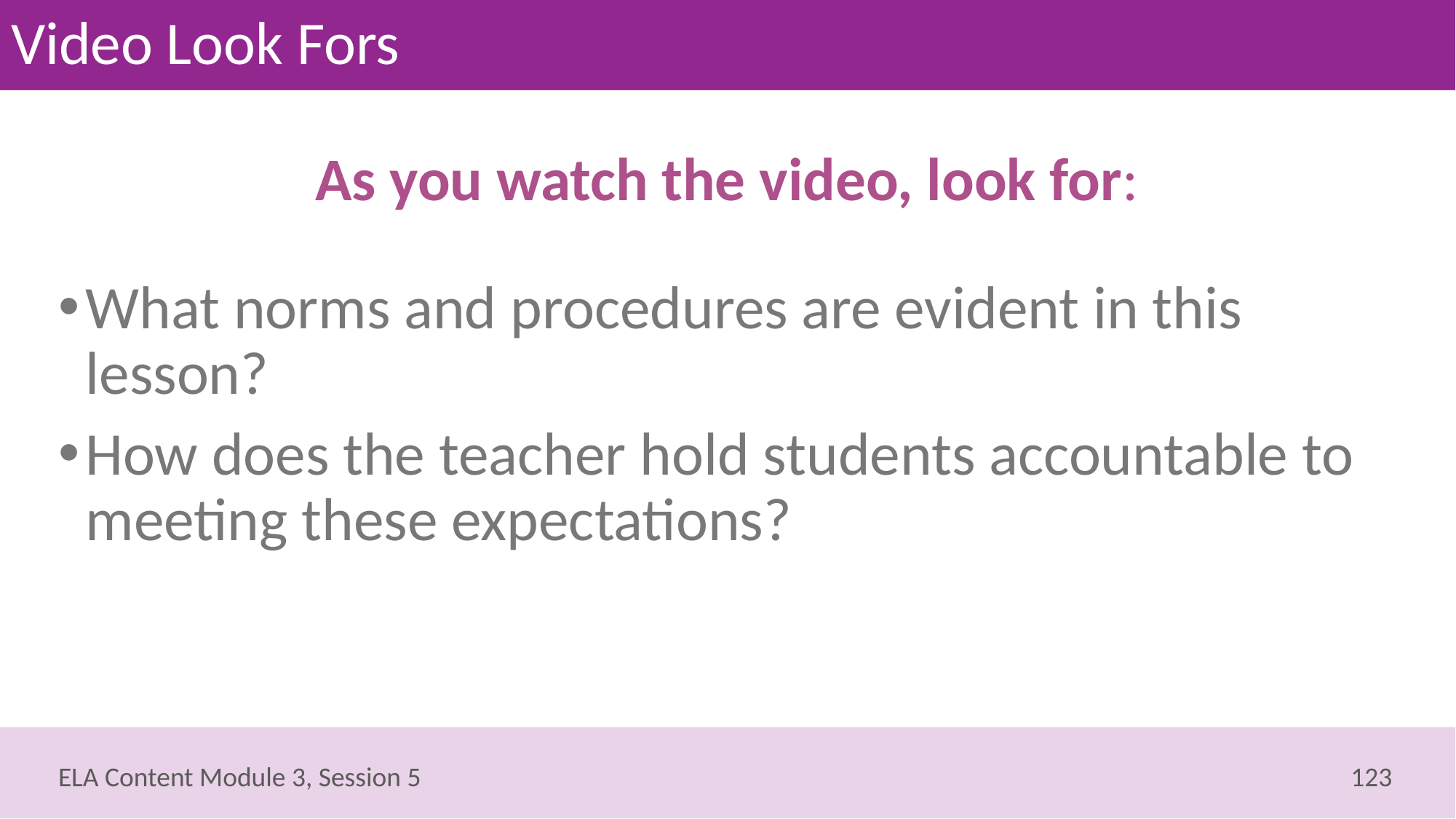

# Video Look Fors
As you watch the video, look for:

What norms and procedures are evident in this lesson?
How does the teacher hold students accountable to meeting these expectations?

123